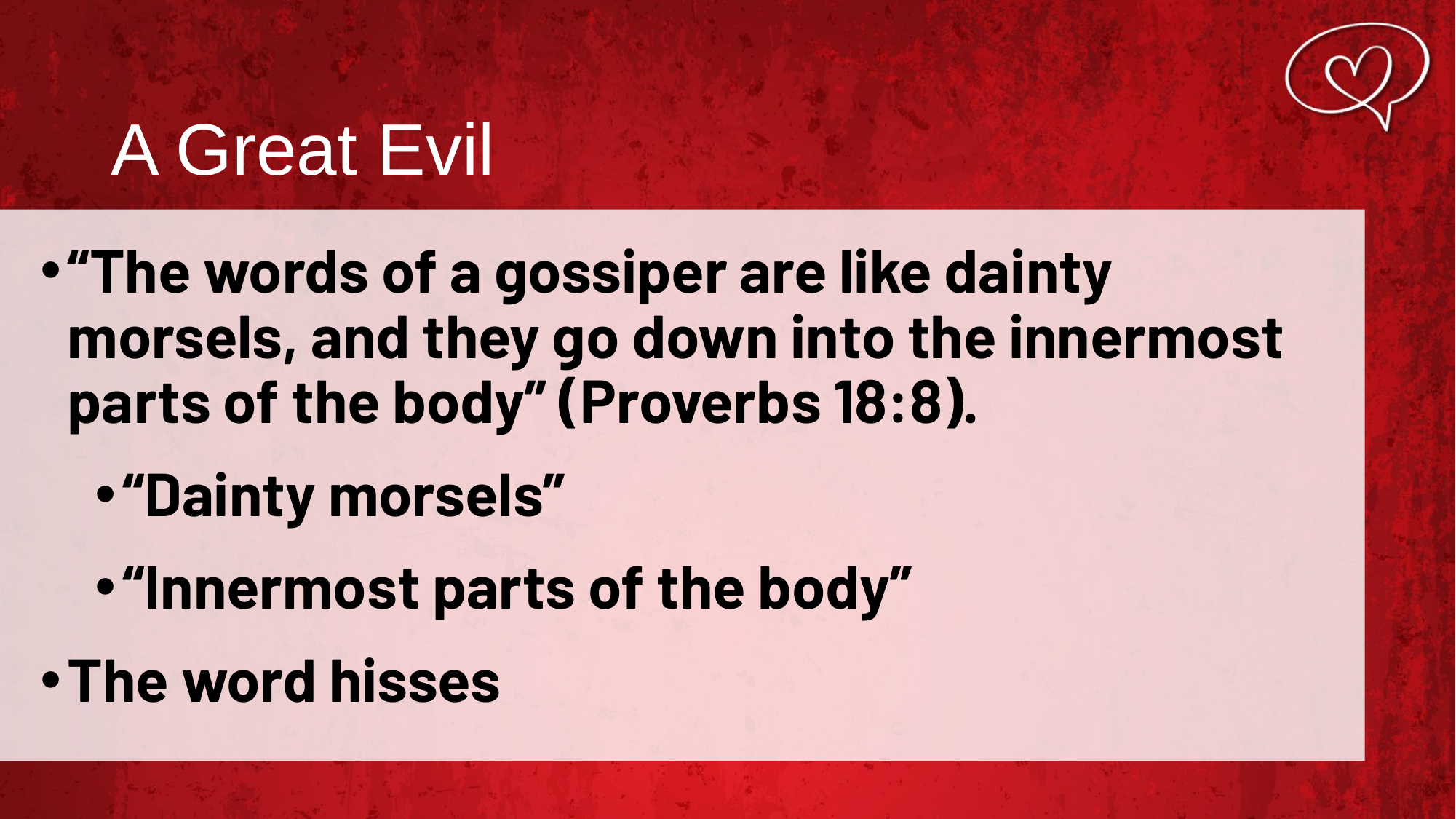

# A Great Evil
“The words of a gossiper are like dainty morsels, and they go down into the innermost parts of the body” (Proverbs 18:8).
“Dainty morsels”
“Innermost parts of the body”
The word hisses